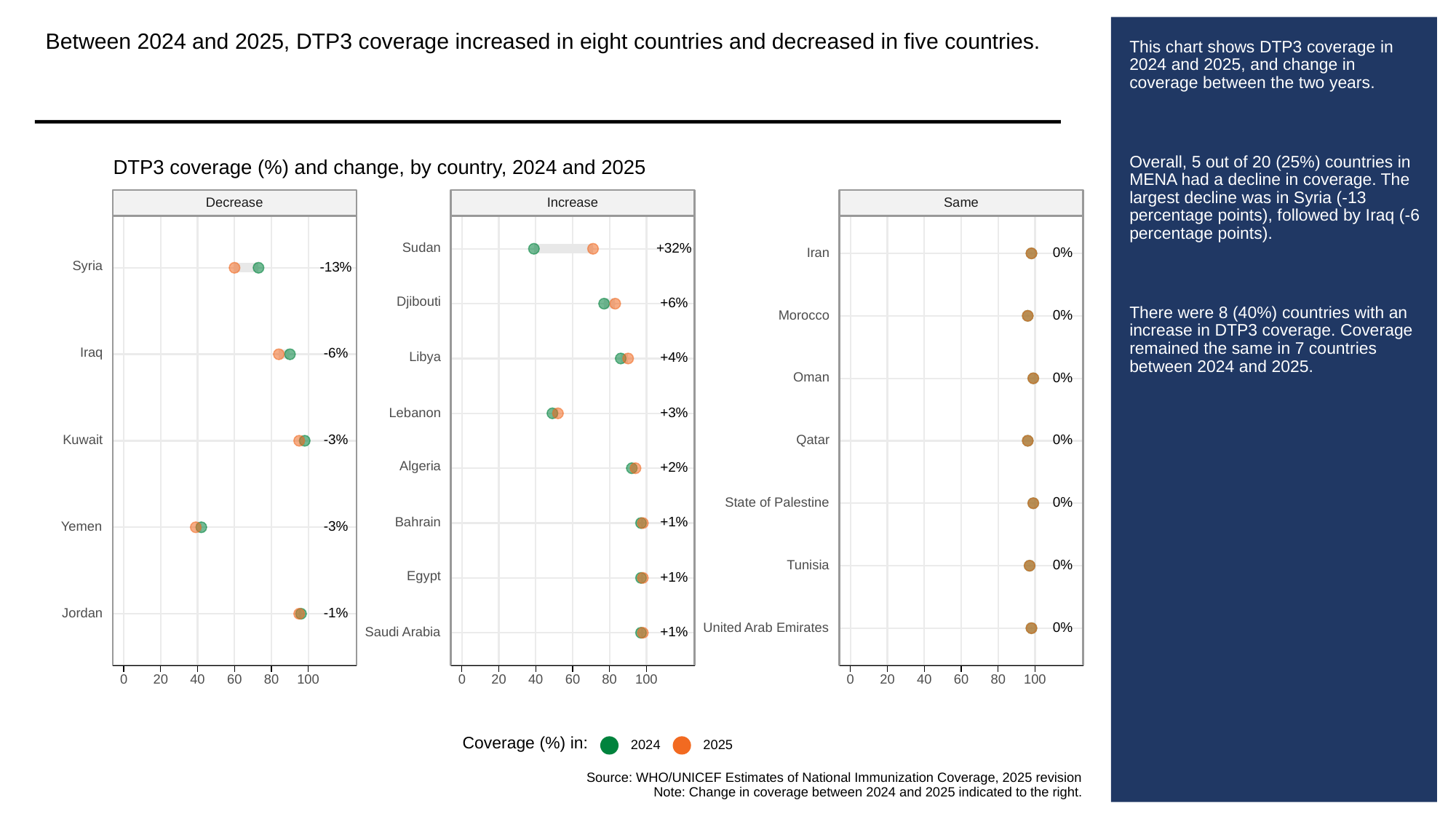

Between 2024 and 2025, DTP3 coverage increased in eight countries and decreased in five countries.
# This chart shows DTP3 coverage in 2024 and 2025, and change in coverage between the two years.

Overall, 5 out of 20 (25%) countries in MENA had a decline in coverage. The largest decline was in Syria (-13 percentage points), followed by Iraq (-6 percentage points).

There were 8 (40%) countries with an increase in DTP3 coverage. Coverage remained the same in 7 countries between 2024 and 2025.

DTP3 coverage (%) and change, by country, 2024 and 2025

Same
Decrease
Increase

+32%

Sudan
0%

Iran

Syria
-13%

Djibouti
+6%

0%

Morocco

Iraq
-6%

Libya
+4%

0%

Oman

+3%

Lebanon

Qatar
-3%
0%

Kuwait

Algeria
+2%

0%

State of Palestine

+1%

Bahrain
-3%

Yemen

0%

Tunisia

Egypt
+1%

-1%

Jordan

0%

United Arab Emirates
+1%

Saudi Arabia

0
20
40
60
80
100
0
20
40
60
80
100
0
20
40
60
80
100
Coverage (%) in:

2024
2025
Source: WHO/UNICEF Estimates of National Immunization Coverage, 2025 revision
Note: Change in coverage between 2024 and 2025 indicated to the right.